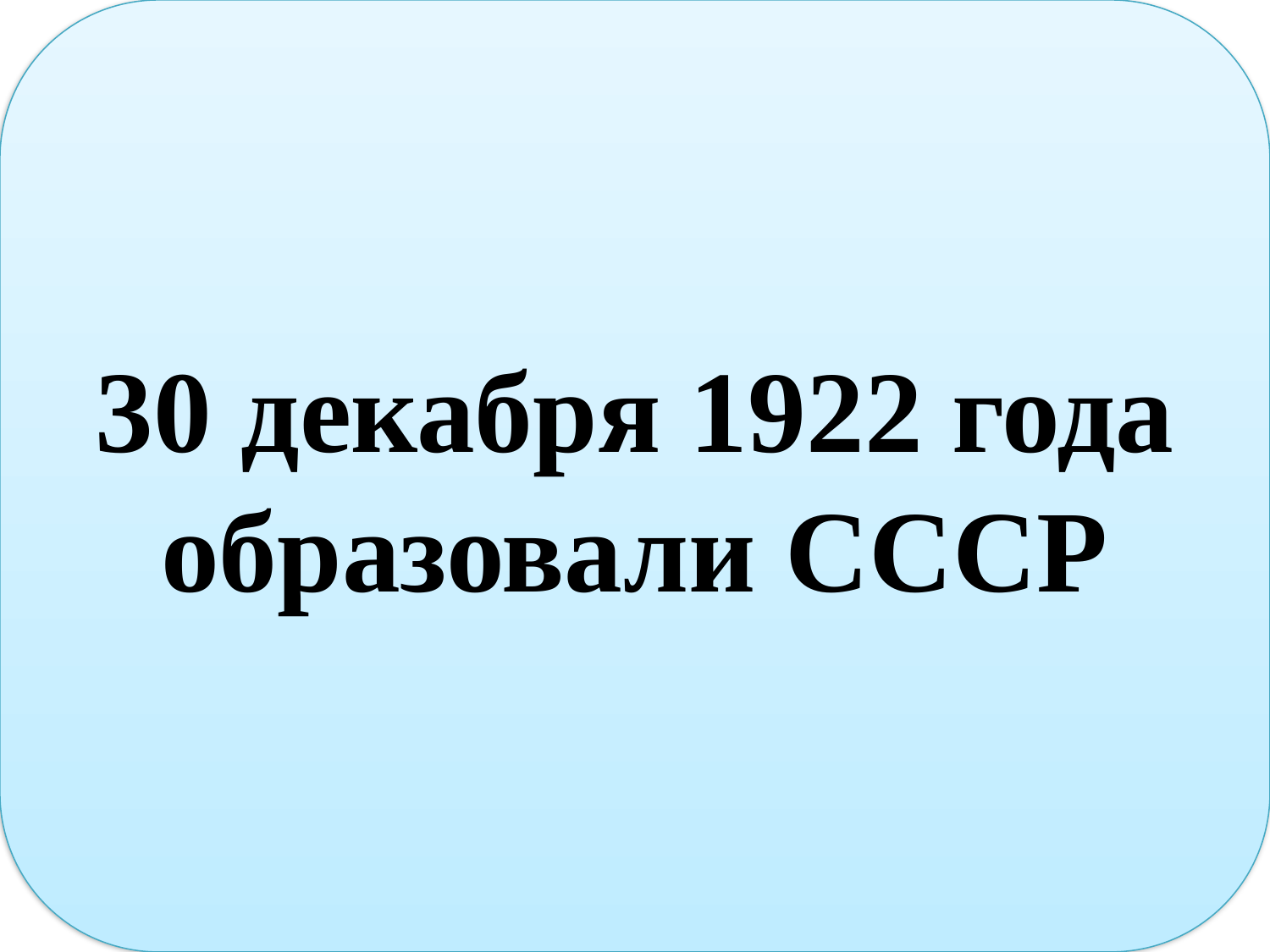

30 декабря 1922 года образовали СССР
Украинская ССР
Белорусская ССР
РСФСР
Март 1922 года образовали Закавказскую Федерацию
Грузинская ССР
Азербайджанская ССР
Армянская ССР